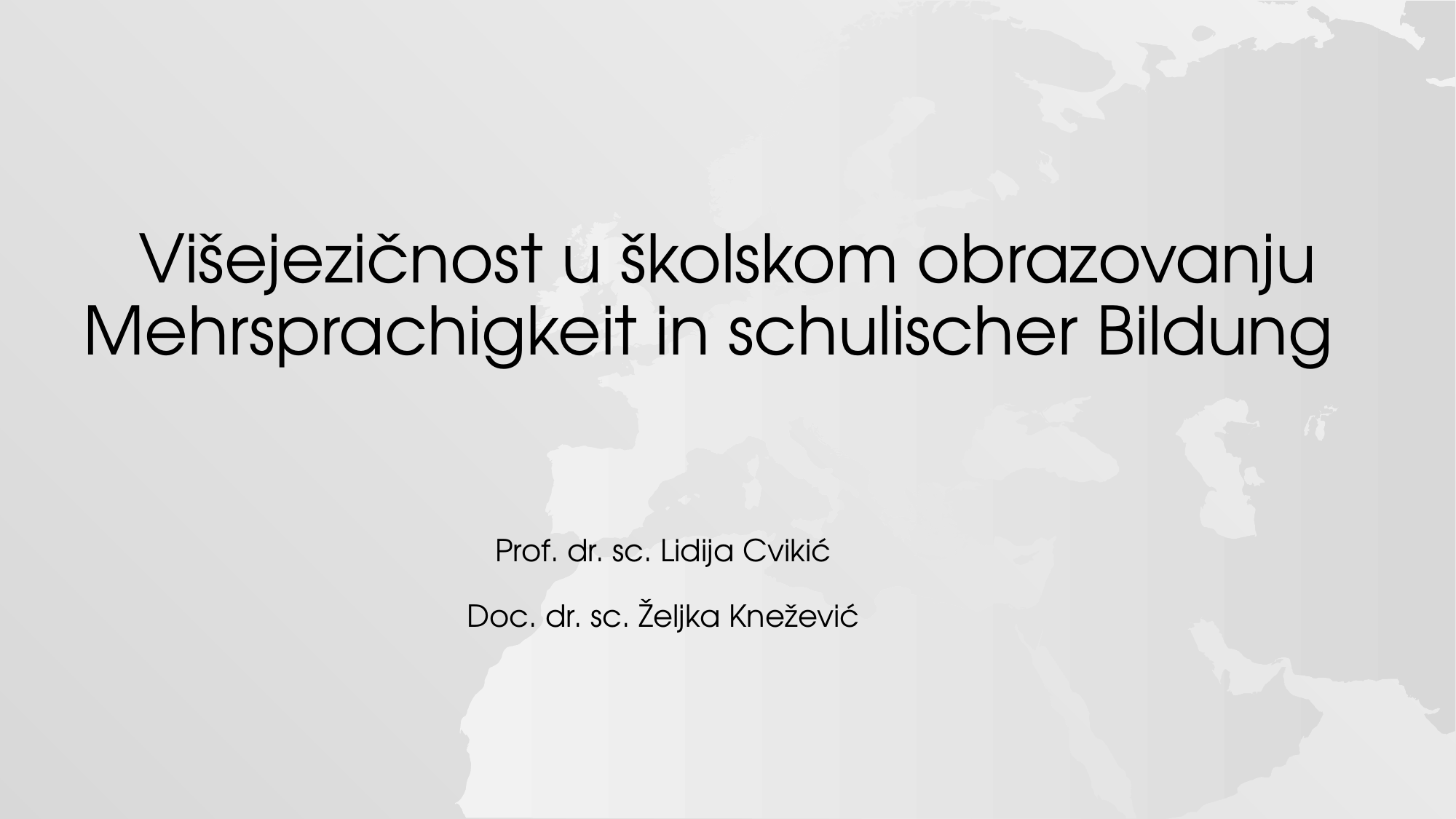

# Višejezičnost u školskom obrazovanju Mehrsprachigkeit in schulischer Bildung
Prof. dr. sc. Lidija Cvikić

Doc. dr. sc. Željka Knežević